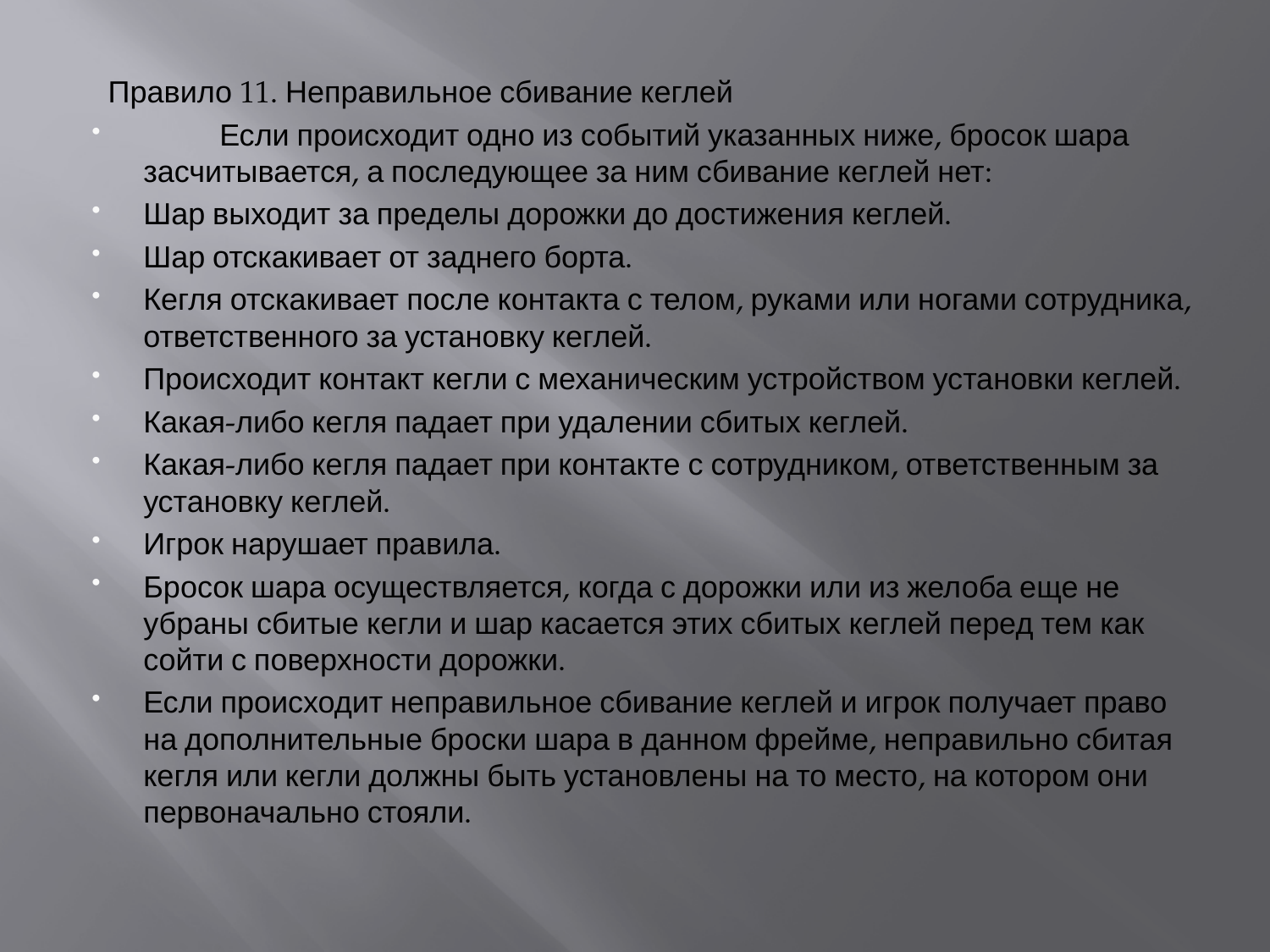

#
  Правило 11. Неправильное сбивание кеглей
          Если происходит одно из событий указанных ниже, бросок шара засчитывается, а последующее за ним сбивание кеглей нет:
Шар выходит за пределы дорожки до достижения кеглей.
Шар отскакивает от заднего борта.
Кегля отскакивает после контакта с телом, руками или ногами сотрудника, ответственного за установку кеглей.
Происходит контакт кегли с механическим устройством установки кеглей.
Какая-либо кегля падает при удалении сбитых кеглей.
Какая-либо кегля падает при контакте с сотрудником, ответственным за установку кеглей.
Игрок нарушает правила.
Бросок шара осуществляется, когда с дорожки или из желоба еще не убраны сбитые кегли и шар касается этих сбитых кеглей перед тем как сойти с поверхности дорожки.
Если происходит неправильное сбивание кеглей и игрок получает право на дополнительные броски шара в данном фрейме, неправильно сбитая кегля или кегли должны быть установлены на то место, на котором они первоначально стояли.